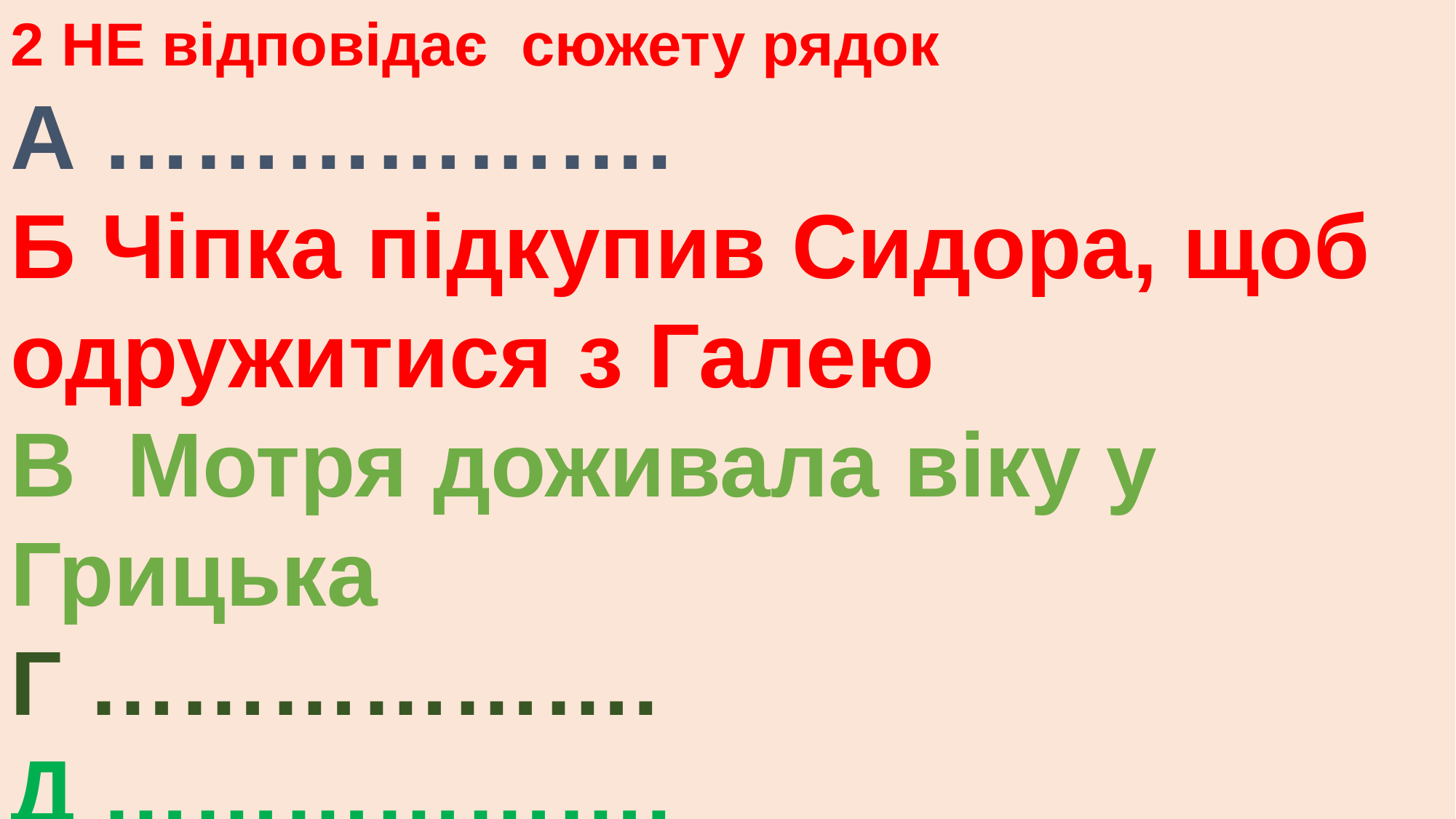

2 НЕ відповідає  сюжету рядок
А ……………….
Б Чіпка підкупив Сидора, щоб одружитися з Галею
В  Мотря доживала віку у Грицька
Г ……………….
Д ……………….